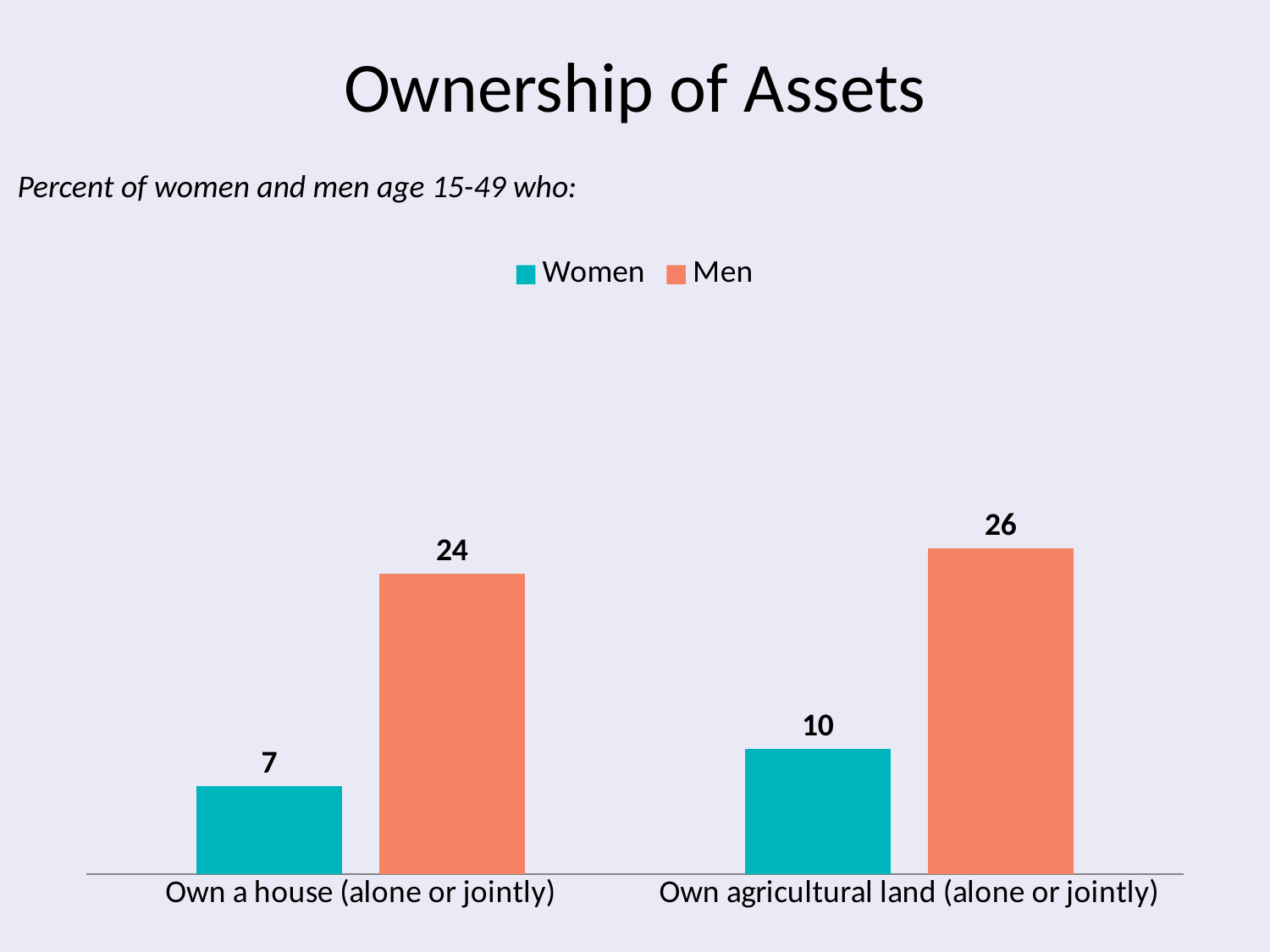

# Ownership of Assets
Percent of women and men age 15-49 who:

### Chart

| Category | Women | Men |
|---|---|---|
| Own a house (alone or jointly) | 7.0 | 24.0 |
| Own agricultural land (alone or jointly) | 10.0 | 26.0 |